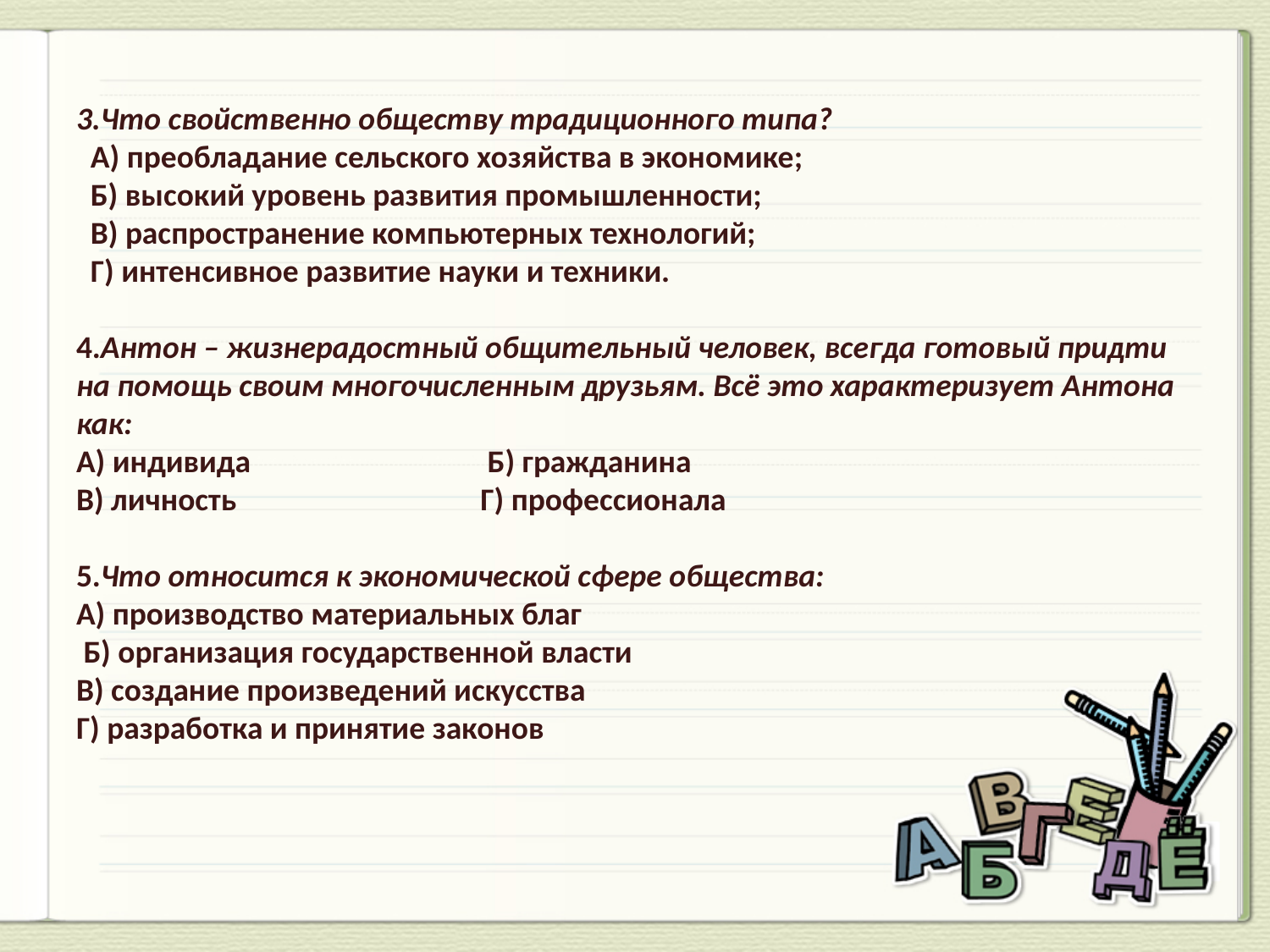

# 3.Что свойственно обществу традиционного типа? А) преобладание сельского хозяйства в экономике; Б) высокий уровень развития промышленности; В) распространение компьютерных технологий; Г) интенсивное развитие науки и техники.   4.Антон – жизнерадостный общительный человек, всегда готовый придти на помощь своим многочисленным друзьям. Всё это характеризует Антона как: А) индивида                                 Б) гражданина В) личность                                  Г) профессионала   5.Что относится к экономической сфере общества: А) производство материальных благ Б) организация государственной власти В) создание произведений искусства Г) разработка и принятие законов